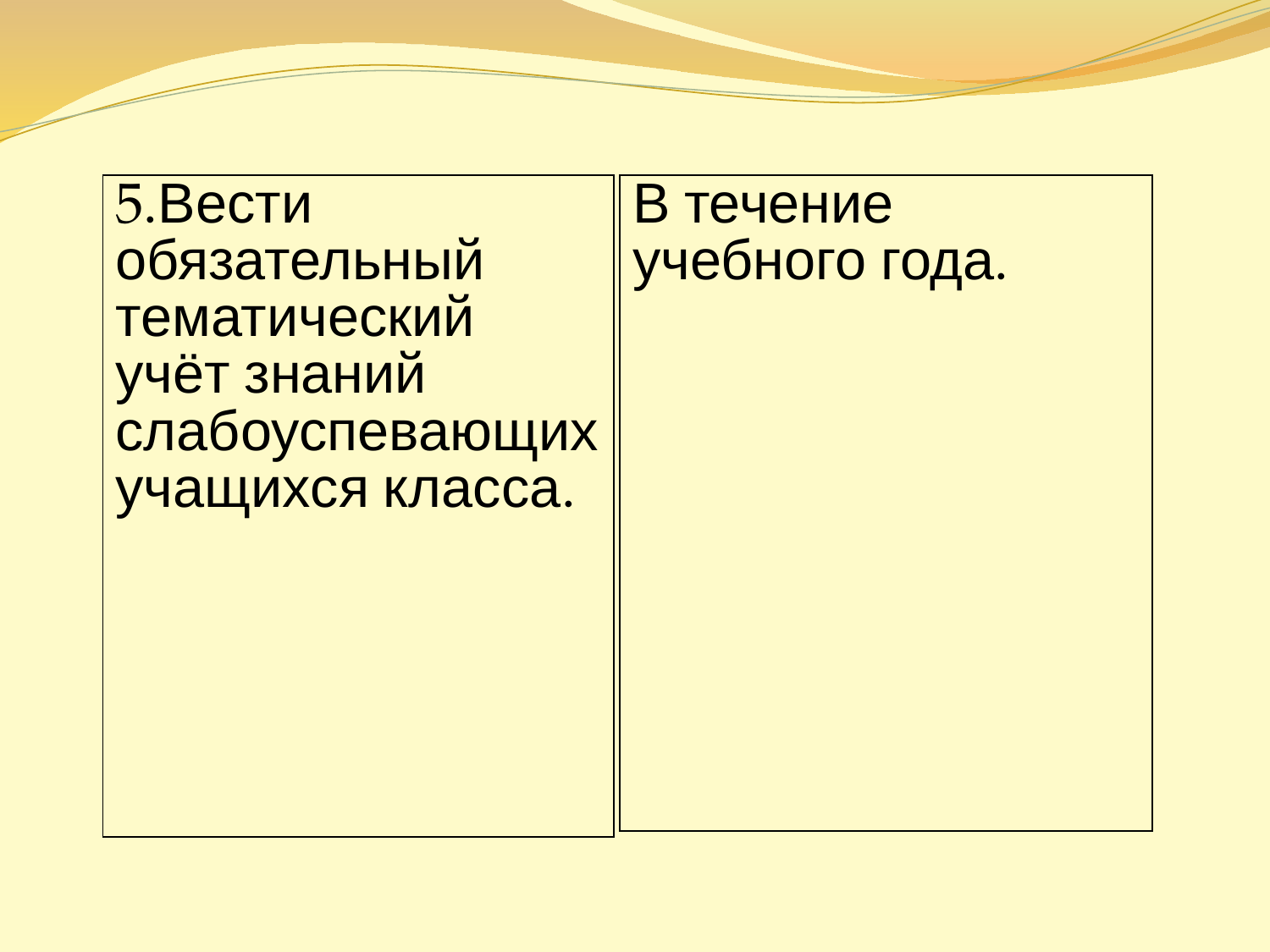

| 5.Вести обязательный тематический учёт знаний слабоуспевающих учащихся класса. |
| --- |
| В течение учебного года. |
| --- |